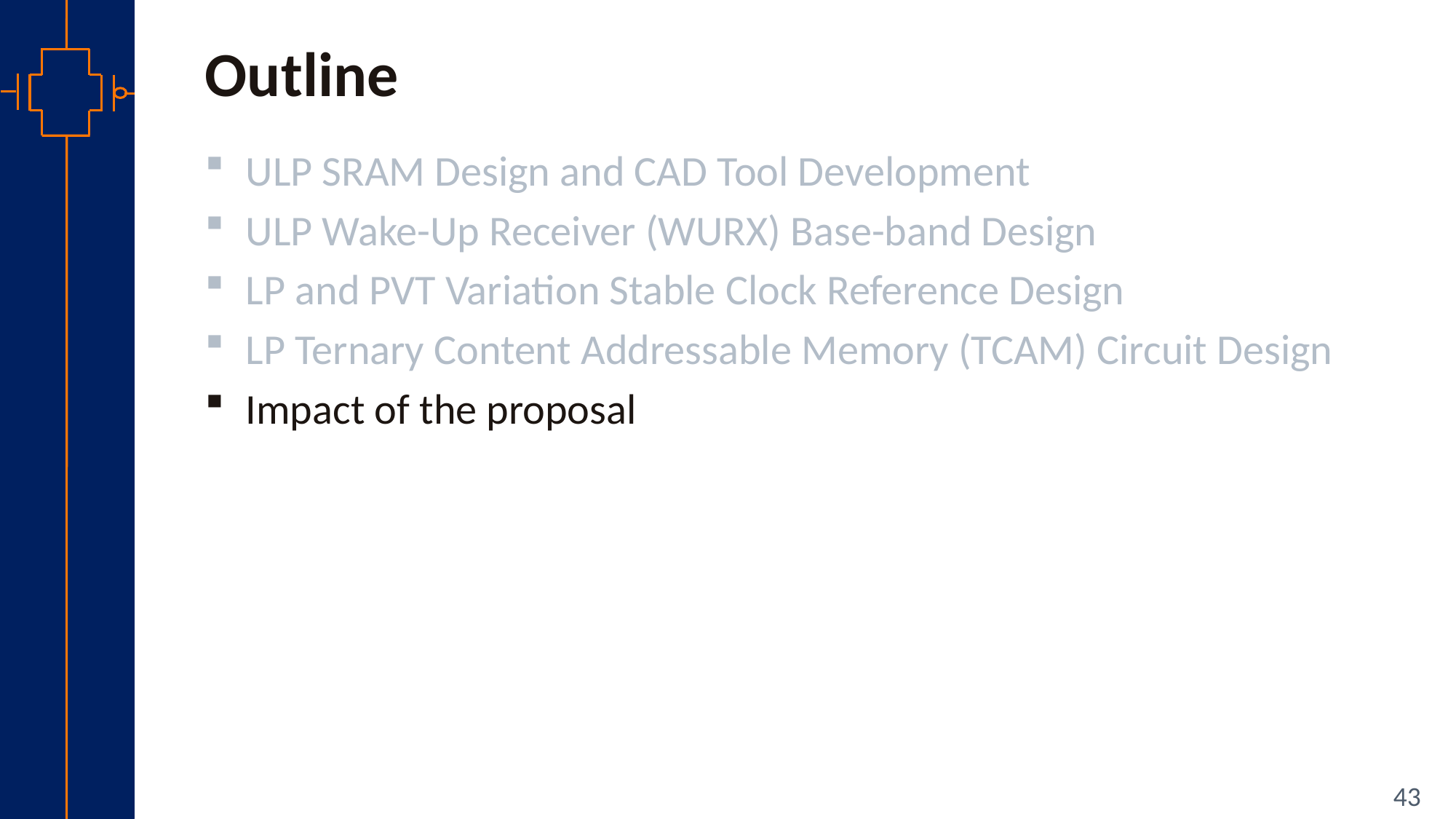

# Outline
ULP SRAM Design and CAD Tool Development
ULP Wake-Up Receiver (WURX) Base-band Design
LP and PVT Variation Stable Clock Reference Design
LP Ternary Content Addressable Memory (TCAM) Circuit Design
Impact of the proposal
43